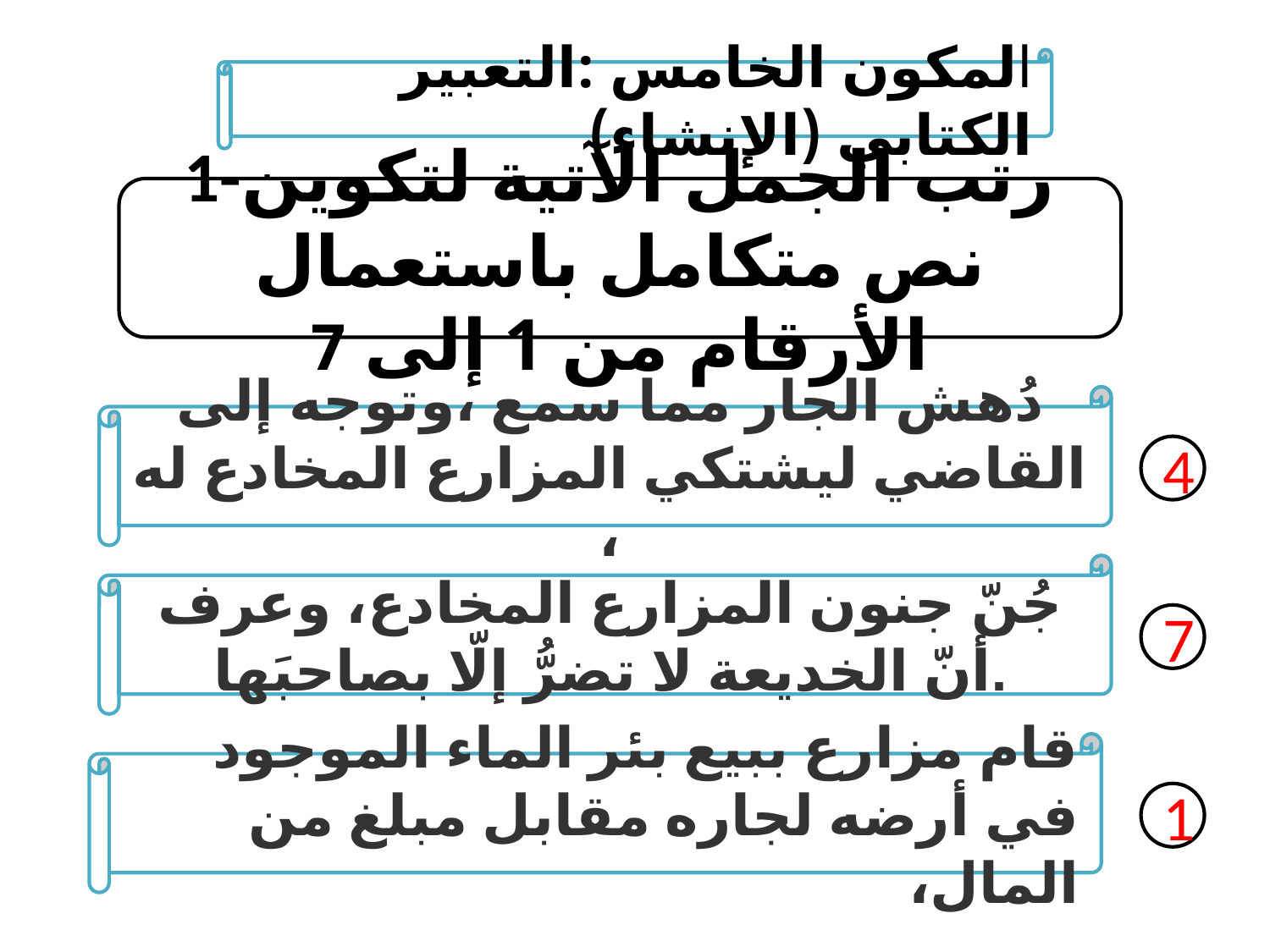

المكون الخامس :التعبير الكتابي (الإنشاء)
1-رتب الجمل الآتية لتكوين نص متكامل باستعمال الأرقام من 1 إلى 7
دُهش الجار مما سمع ،وتوجه إلى القاضي ليشتكي المزارع المخادع له ،
4
جُنّ جنون المزارع المخادع، وعرف أنّ الخديعة لا تضرُّ إلّا بصاحبَها.
7
قام مزارع ببيع بئر الماء الموجود في أرضه لجاره مقابل مبلغ من المال،
1